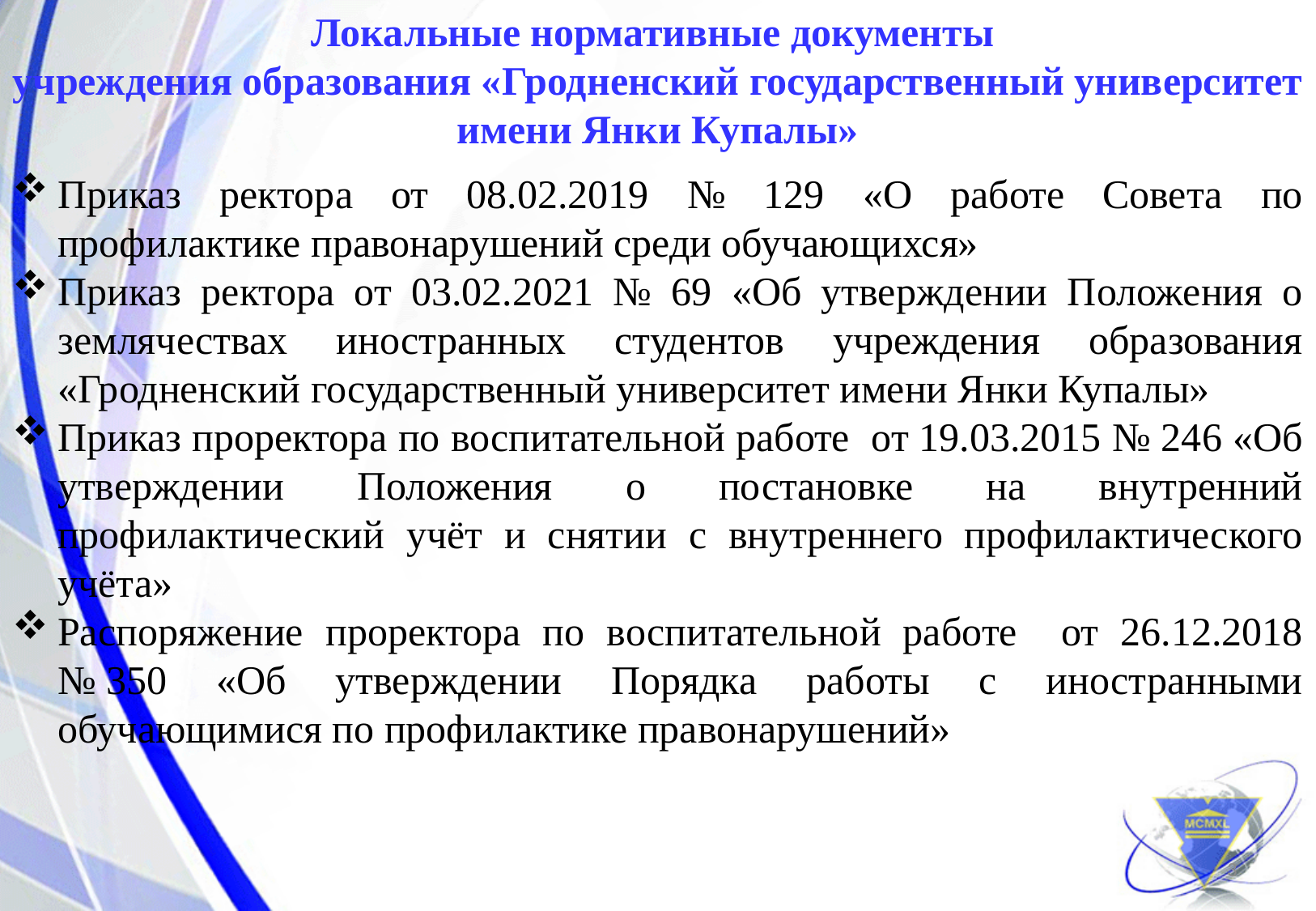

Локальные нормативные документы
учреждения образования «Гродненский государственный университет имени Янки Купалы»
Приказ ректора от 08.02.2019 № 129 «О работе Совета по профилактике правонарушений среди обучающихся»
Приказ ректора от 03.02.2021 № 69 «Об утверждении Положения о землячествах иностранных студентов учреждения образования «Гродненский государственный университет имени Янки Купалы»
Приказ проректора по воспитательной работе  от 19.03.2015 № 246 «Об утверждении Положения о постановке на внутренний профилактический учёт и снятии с внутреннего профилактического учёта»
Распоряжение проректора по воспитательной работе  от 26.12.2018 № 350 «Об утверждении Порядка работы с иностранными обучающимися по профилактике правонарушений»

3